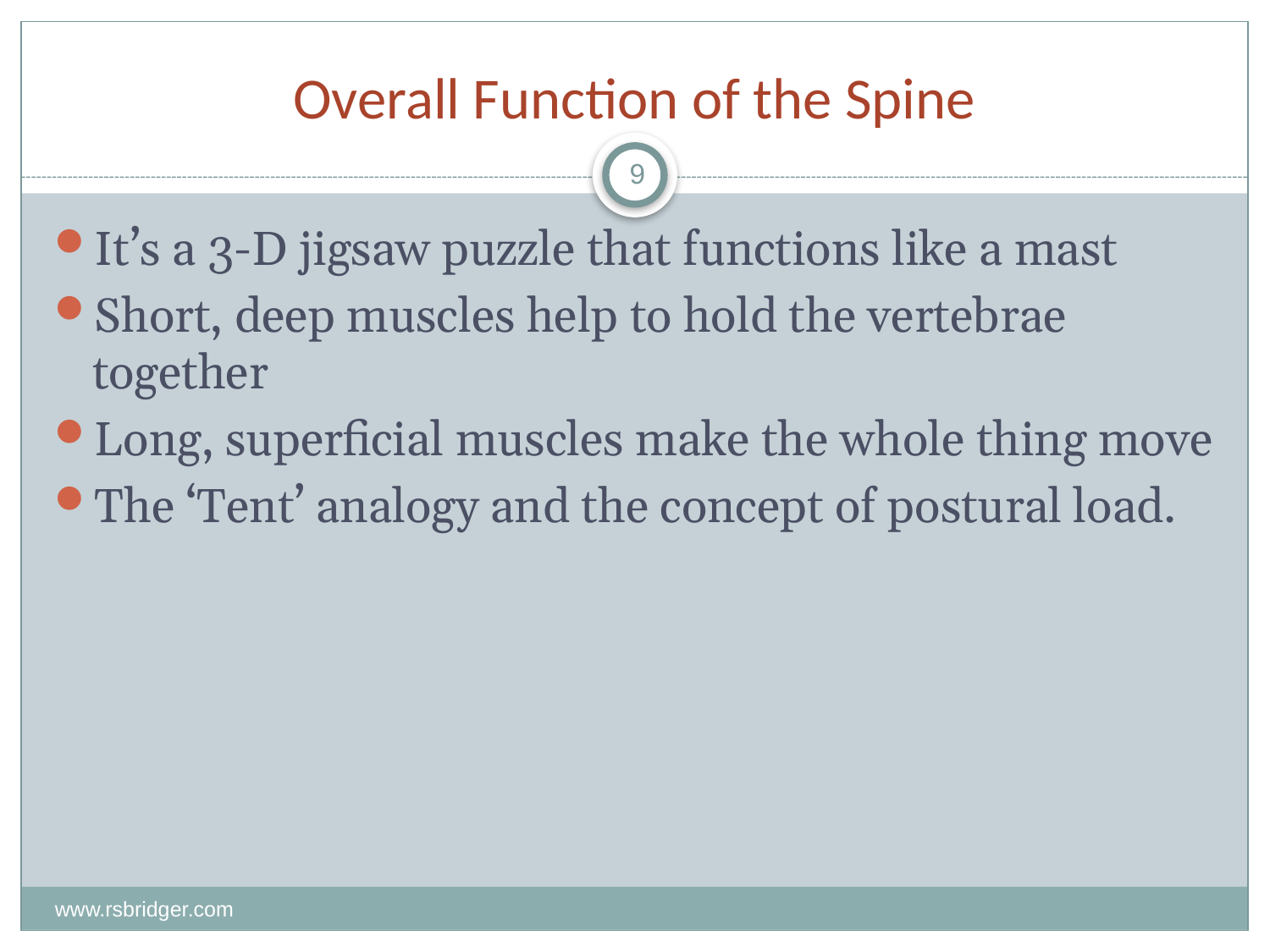

# Overall Function of the Spine
9
It’s a 3-D jigsaw puzzle that functions like a mast
Short, deep muscles help to hold the vertebrae together
Long, superficial muscles make the whole thing move
The ‘Tent’ analogy and the concept of postural load.

www.rsbridger.com